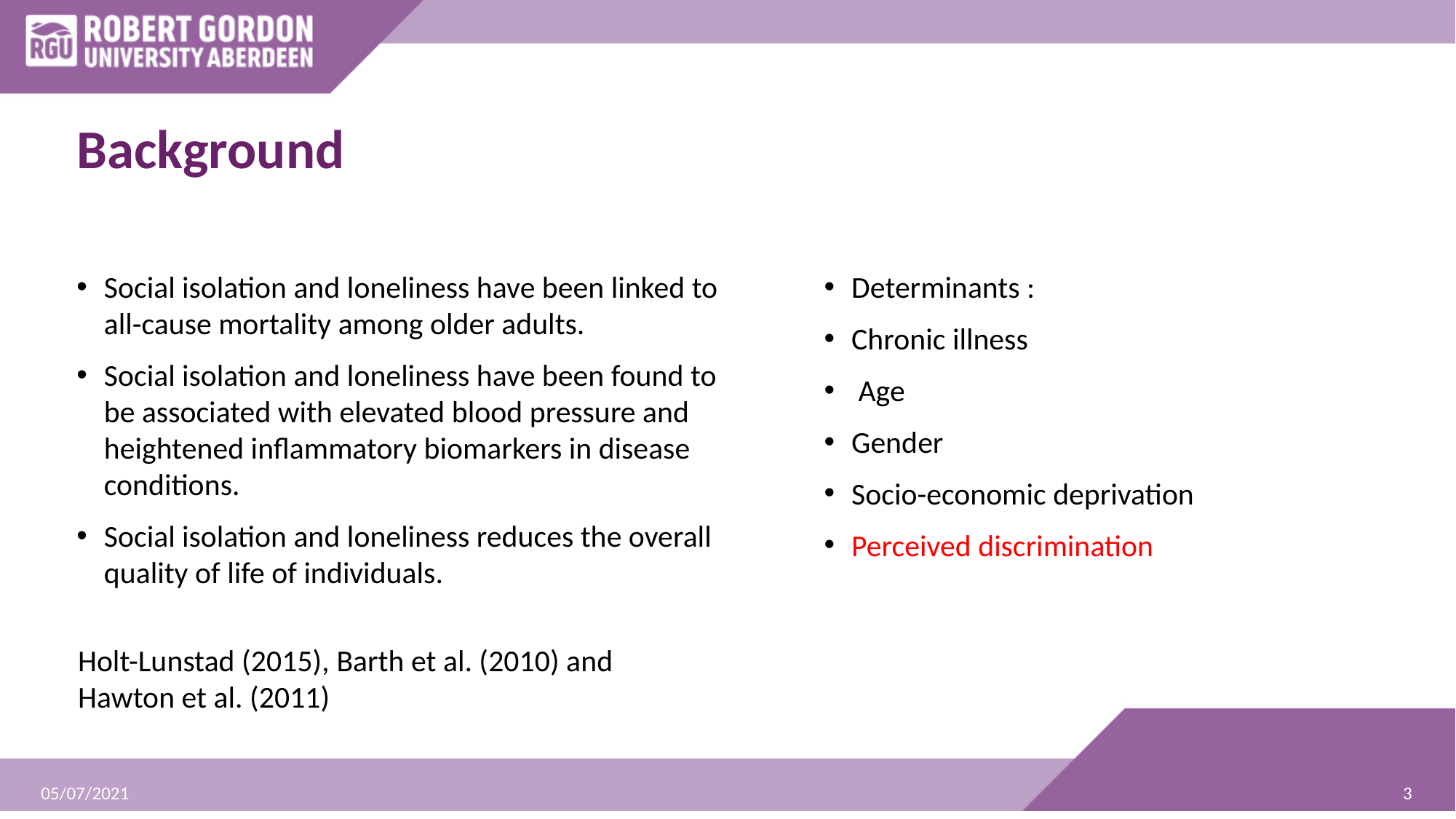

# Background

Social isolation and loneliness have been linked to all-cause mortality among older adults.
Social isolation and loneliness have been found to be associated with elevated blood pressure and heightened inflammatory biomarkers in disease conditions.
Social isolation and loneliness reduces the overall quality of life of individuals.

Determinants :
Chronic illness
 Age
Gender
Socio-economic deprivation
Perceived discrimination

Holt-Lunstad (2015), Barth et al. (2010) and Hawton et al. (2011)
3
05/07/2021